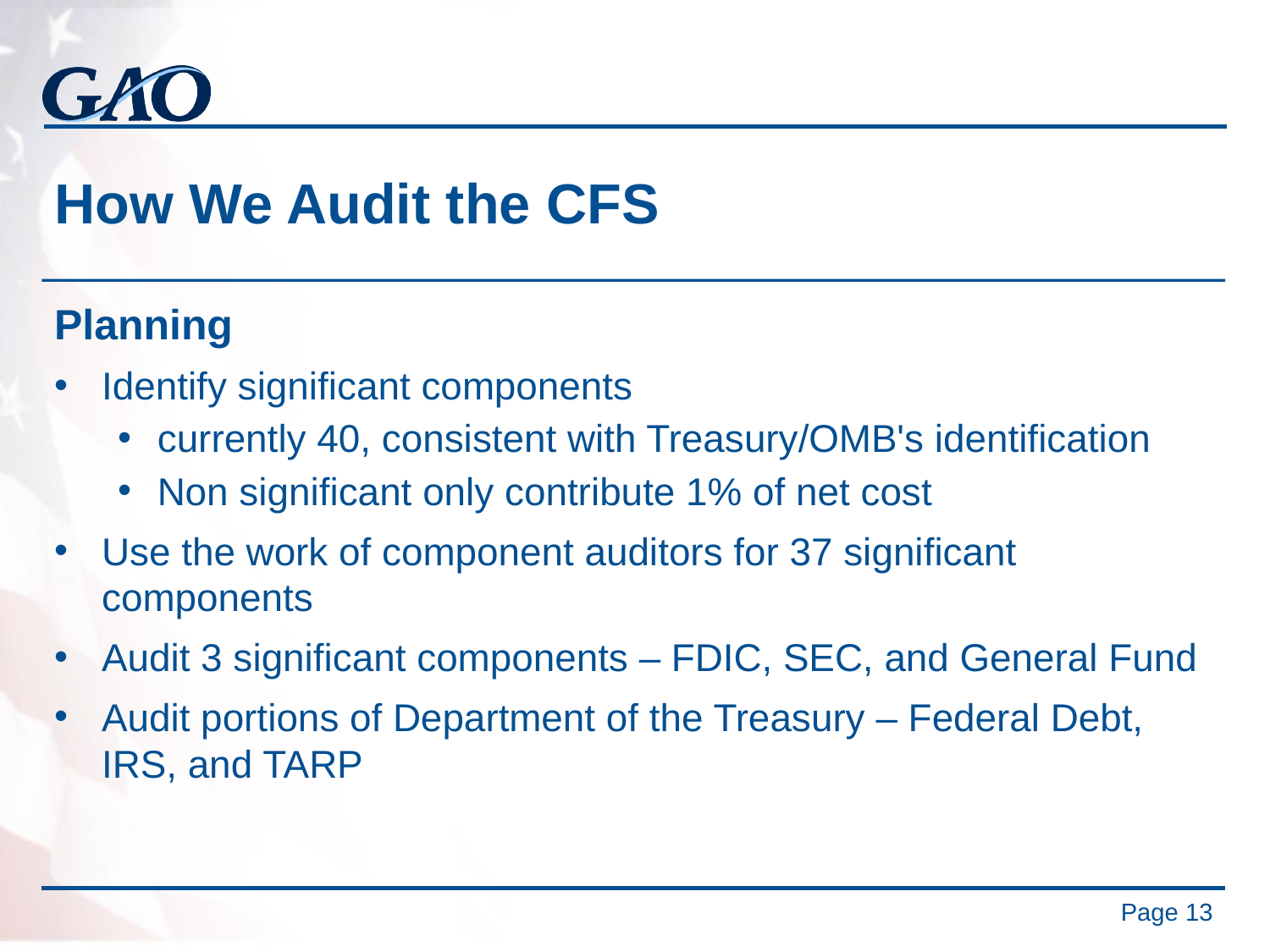

# How We Audit the CFS
Planning
Identify significant components
currently 40, consistent with Treasury/OMB's identification
Non significant only contribute 1% of net cost
Use the work of component auditors for 37 significant components
Audit 3 significant components – FDIC, SEC, and General Fund
Audit portions of Department of the Treasury – Federal Debt, IRS, and TARP

Page 13